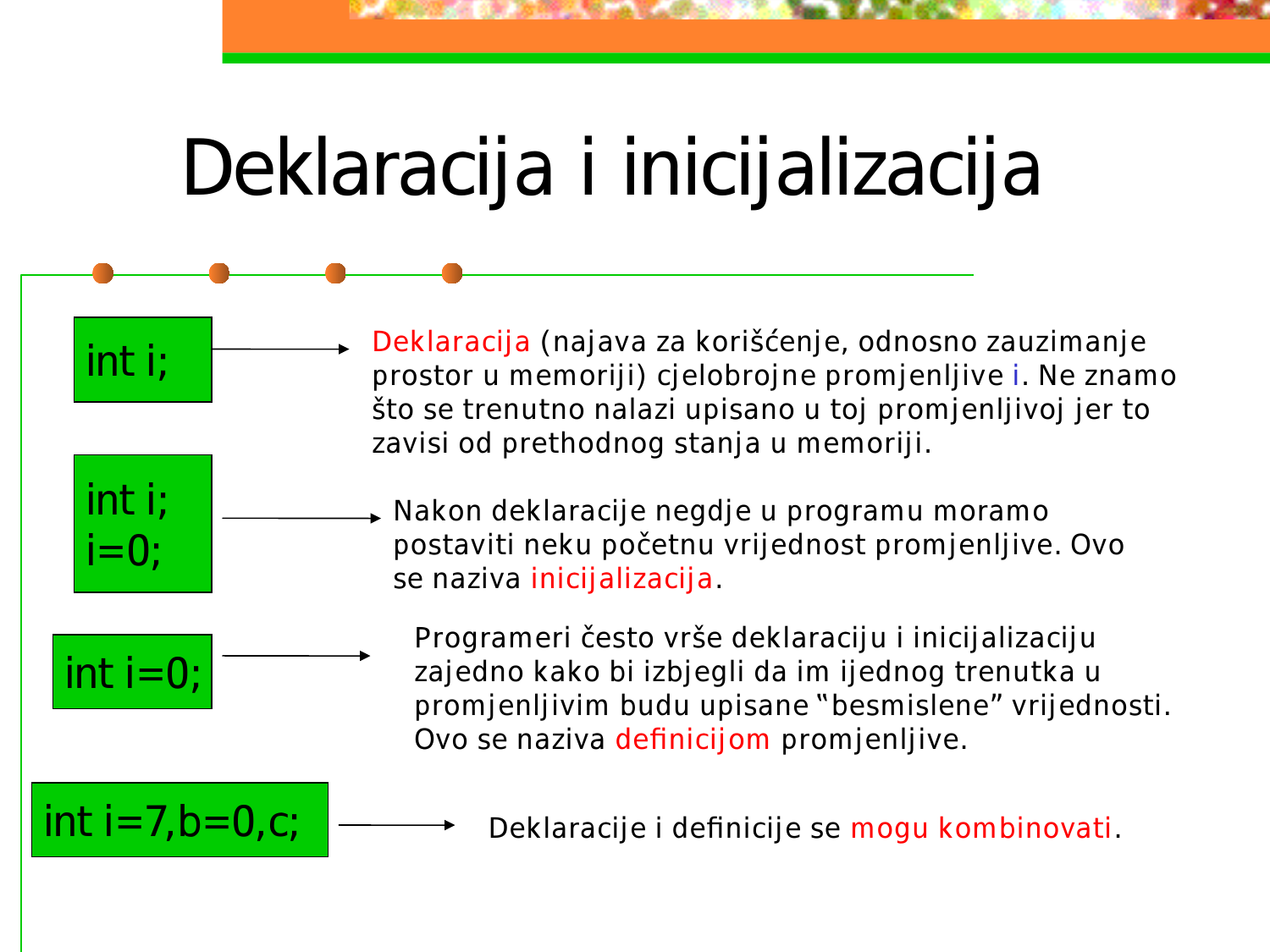

# Deklaracija i inicijalizacija
int i;
Deklaracija (najava za korišćenje, odnosno zauzimanje prostor u memoriji) cjelobrojne promjenljive i. Ne znamo što se trenutno nalazi upisano u toj promjenljivoj jer to zavisi od prethodnog stanja u memoriji.

int i;
i=0;
Nakon deklaracije negdje u programu moramo postaviti neku početnu vrijednost promjenljive. Ovo se naziva inicijalizacija.

Programeri često vrše deklaraciju i inicijalizaciju zajedno kako bi izbjegli da im ijednog trenutka u promjenljivim budu upisane “besmislene” vrijednosti. Ovo se naziva definicijom promjenljive.
int i=0;

int i=7,b=0,c;
Deklaracije i definicije se mogu kombinovati.